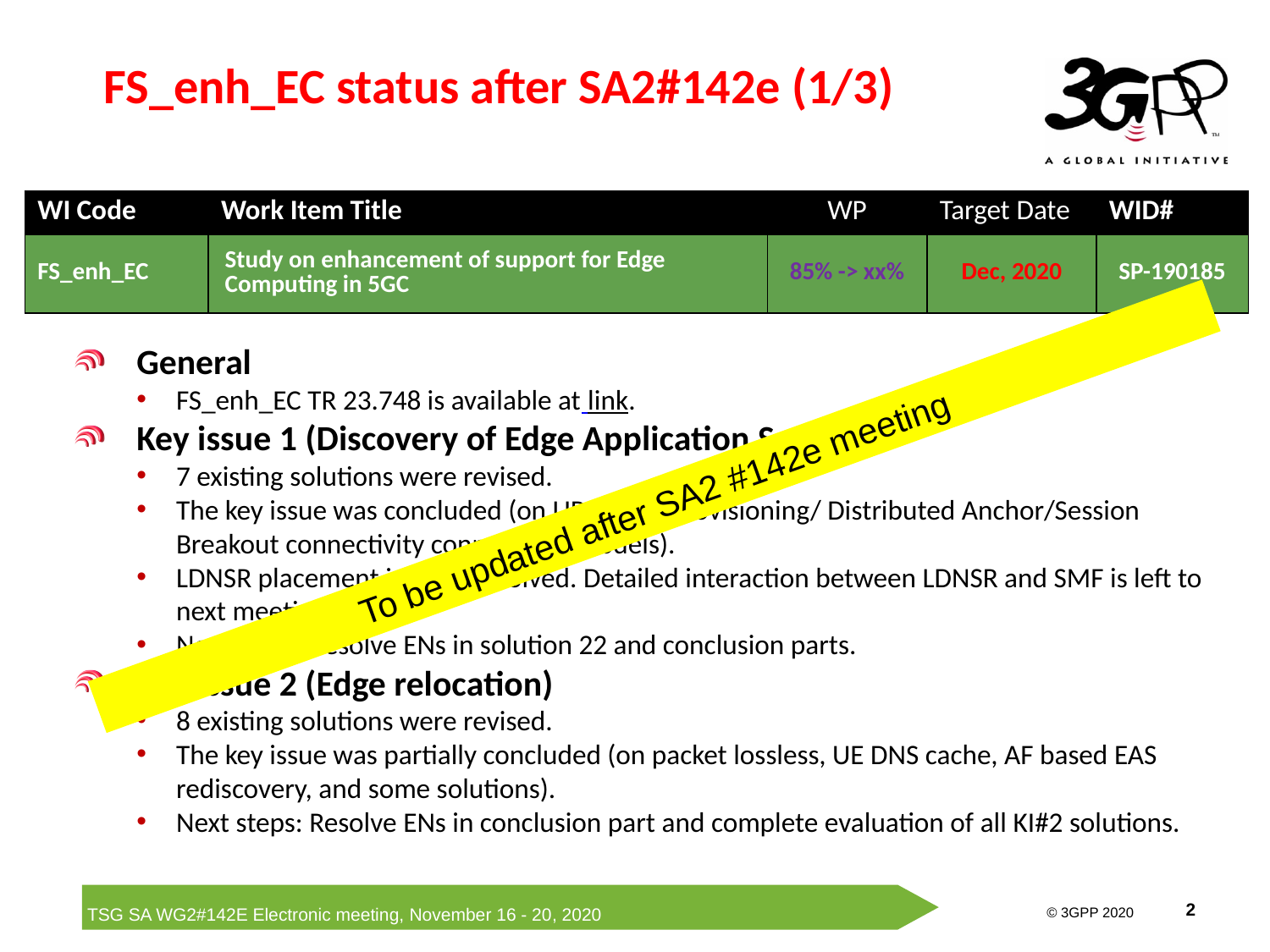

# FS_enh_EC status after SA2#142e (1/3)
| WI Code | Work Item Title | WP | Target Date | WID# |
| --- | --- | --- | --- | --- |
| FS\_enh\_EC | Study on enhancement of support for Edge Computing in 5GC | 85% -> xx% | Dec, 2020 | SP-190185 |
General
FS_enh_EC TR 23.748 is available at link.
Key issue 1 (Discovery of Edge Application Server)
7 existing solutions were revised.
The key issue was concluded (on URSP/ECS provisioning/ Distributed Anchor/Session Breakout connectivity connectivity models).
LDNSR placement issue is resolved. Detailed interaction between LDNSR and SMF is left to next meeting.
Next steps: Resolve ENs in solution 22 and conclusion parts.
Key issue 2 (Edge relocation)
8 existing solutions were revised.
The key issue was partially concluded (on packet lossless, UE DNS cache, AF based EAS rediscovery, and some solutions).
Next steps: Resolve ENs in conclusion part and complete evaluation of all KI#2 solutions.
To be updated after SA2 #142e meeting